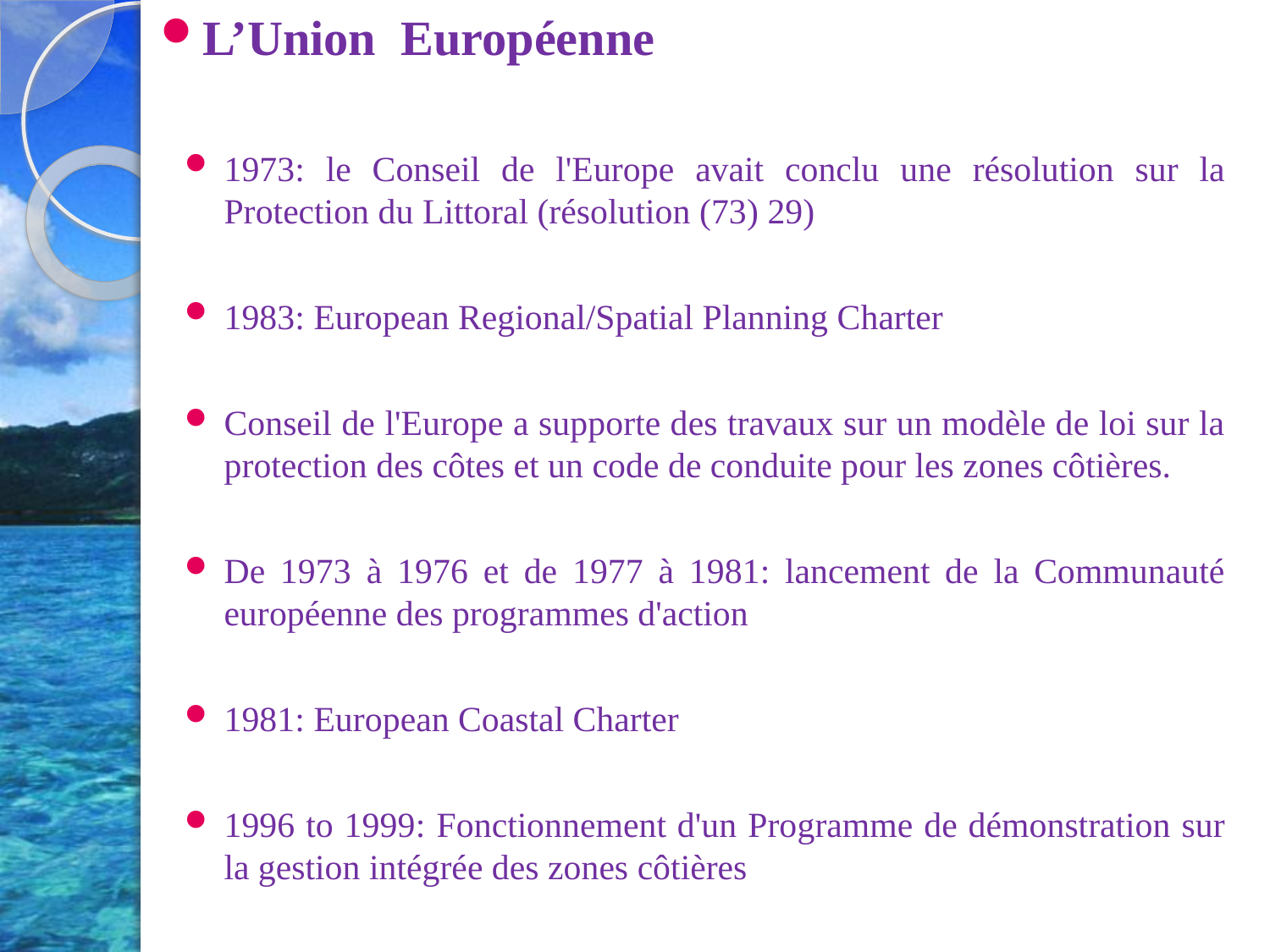

L’Union  Européenne

1973: le Conseil de l'Europe avait conclu une résolution sur la Protection du Littoral (résolution (73) 29)

1983: European Regional/Spatial Planning Charter

Conseil de l'Europe a supporte des travaux sur un modèle de loi sur la protection des côtes et un code de conduite pour les zones côtières.

De 1973 à 1976 et de 1977 à 1981: lancement de la Communauté européenne des programmes d'action

1981: European Coastal Charter

1996 to 1999: Fonctionnement d'un Programme de démonstration sur la gestion intégrée des zones côtières